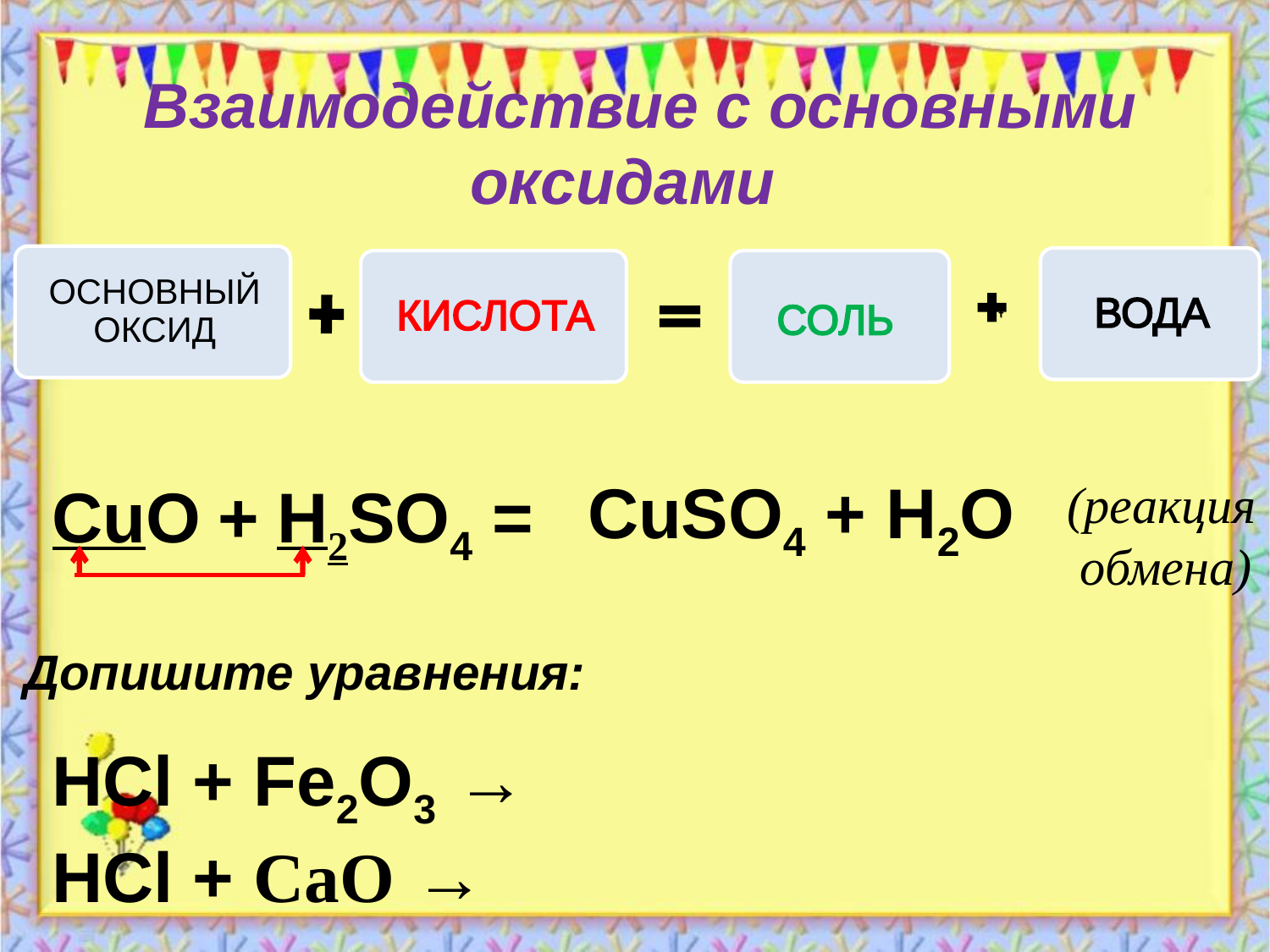

# Взаимодействие с основными оксидами
ОСНОВНЫЙ ОКСИД

КИСЛОТА

СОЛЬ

ВОДА

  CuSO4 + H2O
CuO + H2SO4 =
    (реакция
     обмена)

Допишите уравнения:

HCl + Fe2O3 →
HCl + СаО →